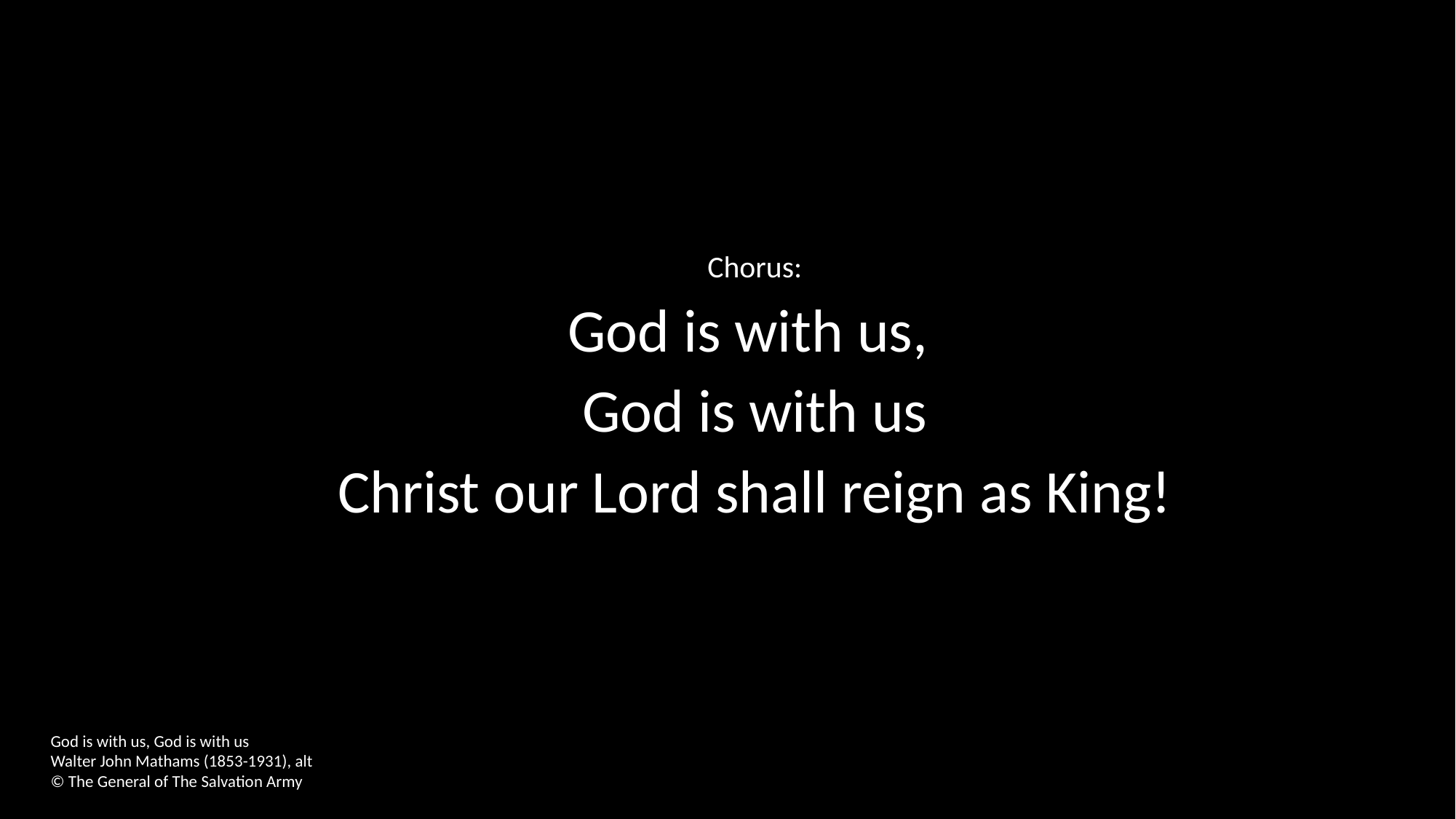

Chorus:
God is with us,
God is with us
Christ our Lord shall reign as King!
God is with us, God is with us
Walter John Mathams (1853-1931), alt
© The General of The Salvation Army